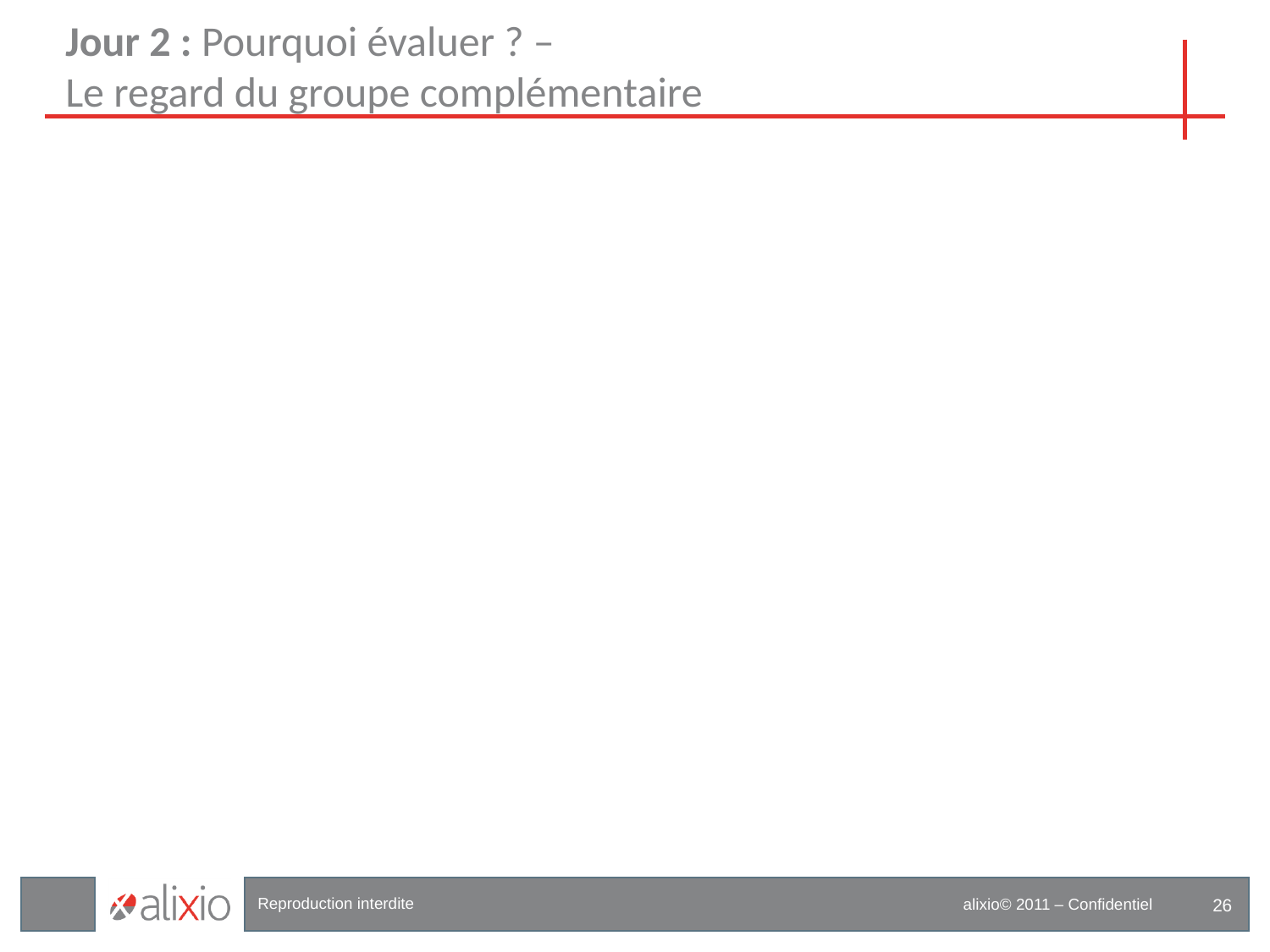

# Jour 2 : Pourquoi évaluer ? – Le regard du groupe complémentaire

26